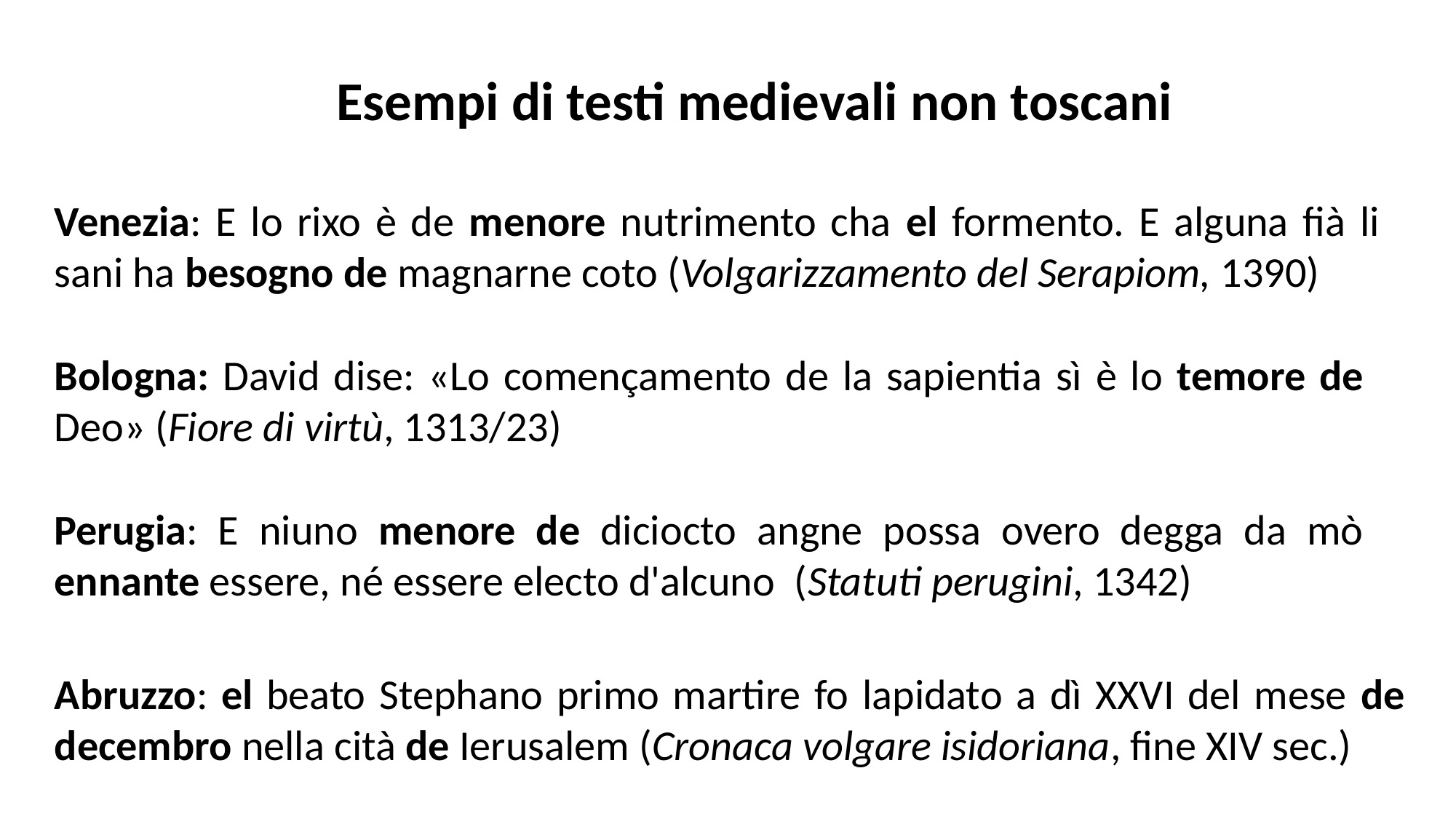

Esempi di testi medievali non toscani
Venezia: E lo rixo è de menore nutrimento cha el formento. E alguna fià li sani ha besogno de magnarne coto (Volgarizzamento del Serapiom, 1390)
Bologna: David dise: «Lo començamento de la sapientia sì è lo temore de Deo» (Fiore di virtù, 1313/23)
Perugia: E niuno menore de diciocto angne possa overo degga da mò ennante essere, né essere electo d'alcuno  (Statuti perugini, 1342)
Abruzzo: el beato Stephano primo martire fo lapidato a dì XXVI del mese de decembro nella cità de Ierusalem (Cronaca volgare isidoriana, fine XIV sec.)